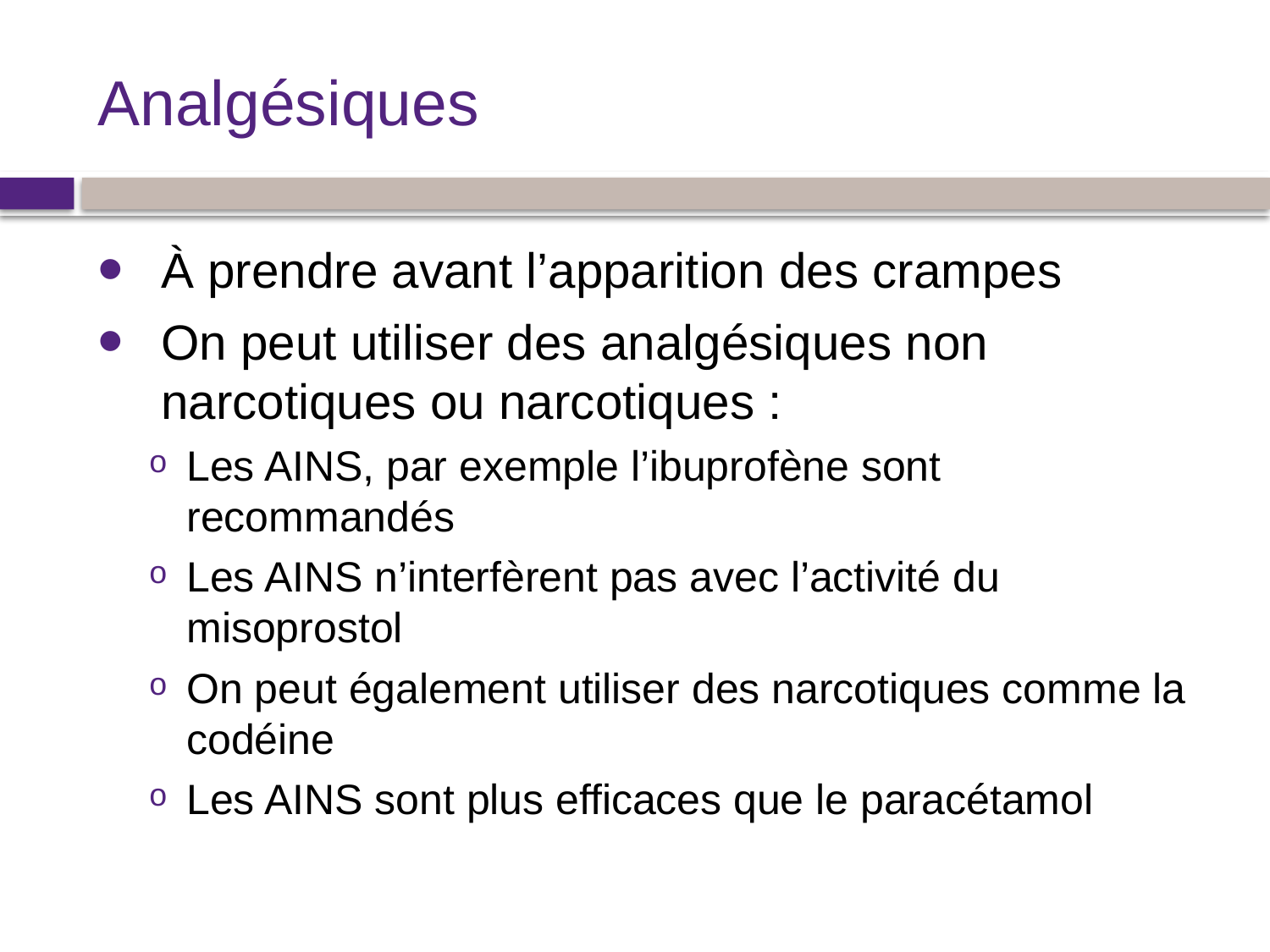

# Analgésiques
À prendre avant l’apparition des crampes
On peut utiliser des analgésiques non narcotiques ou narcotiques :
Les AINS, par exemple l’ibuprofène sont recommandés
Les AINS n’interfèrent pas avec l’activité du misoprostol
On peut également utiliser des narcotiques comme la codéine
Les AINS sont plus efficaces que le paracétamol